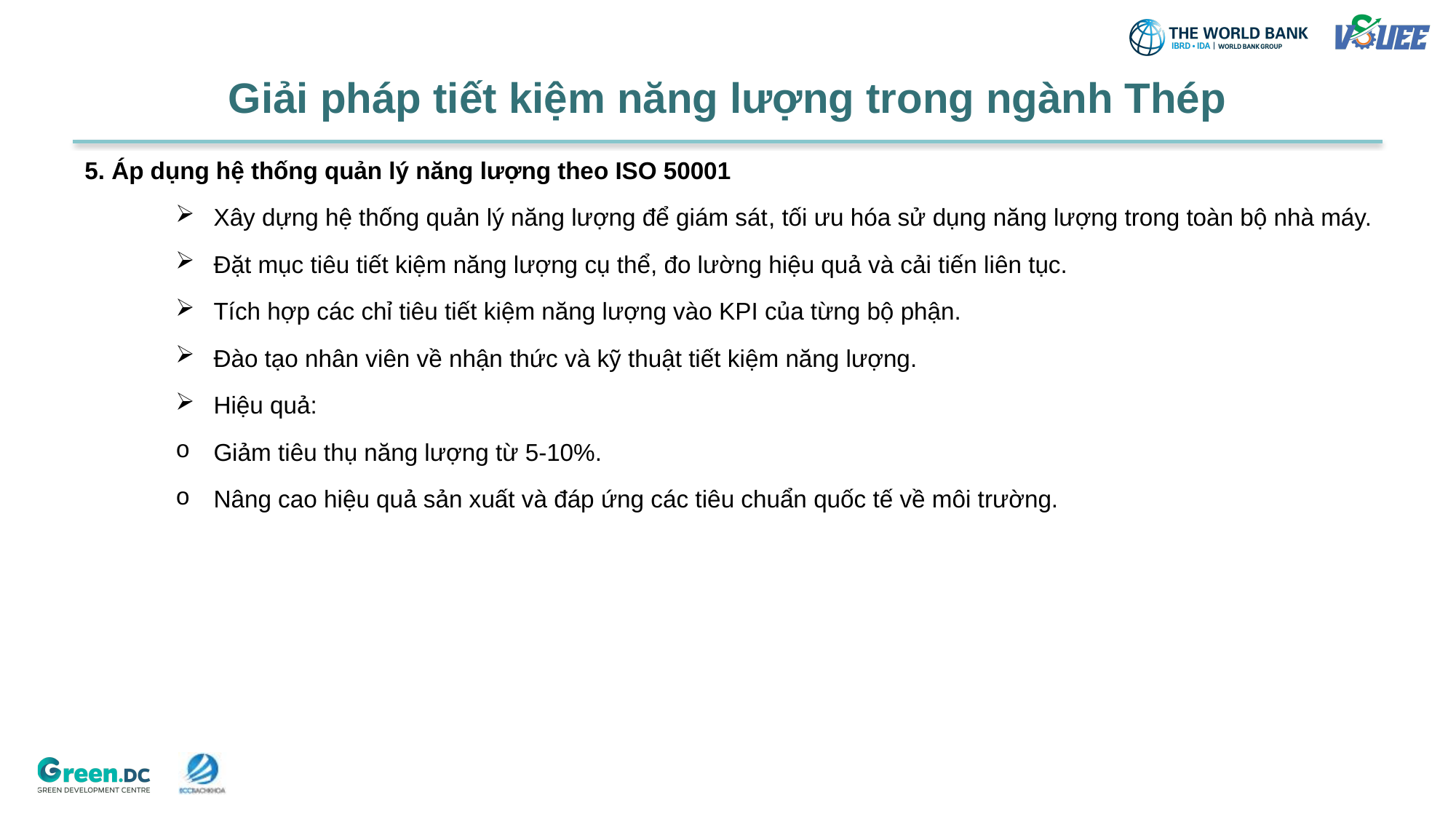

# Giải pháp tiết kiệm năng lượng trong ngành Thép
5. Áp dụng hệ thống quản lý năng lượng theo ISO 50001
Xây dựng hệ thống quản lý năng lượng để giám sát, tối ưu hóa sử dụng năng lượng trong toàn bộ nhà máy.
Đặt mục tiêu tiết kiệm năng lượng cụ thể, đo lường hiệu quả và cải tiến liên tục.
Tích hợp các chỉ tiêu tiết kiệm năng lượng vào KPI của từng bộ phận.
Đào tạo nhân viên về nhận thức và kỹ thuật tiết kiệm năng lượng.
Hiệu quả:
Giảm tiêu thụ năng lượng từ 5-10%.
Nâng cao hiệu quả sản xuất và đáp ứng các tiêu chuẩn quốc tế về môi trường.